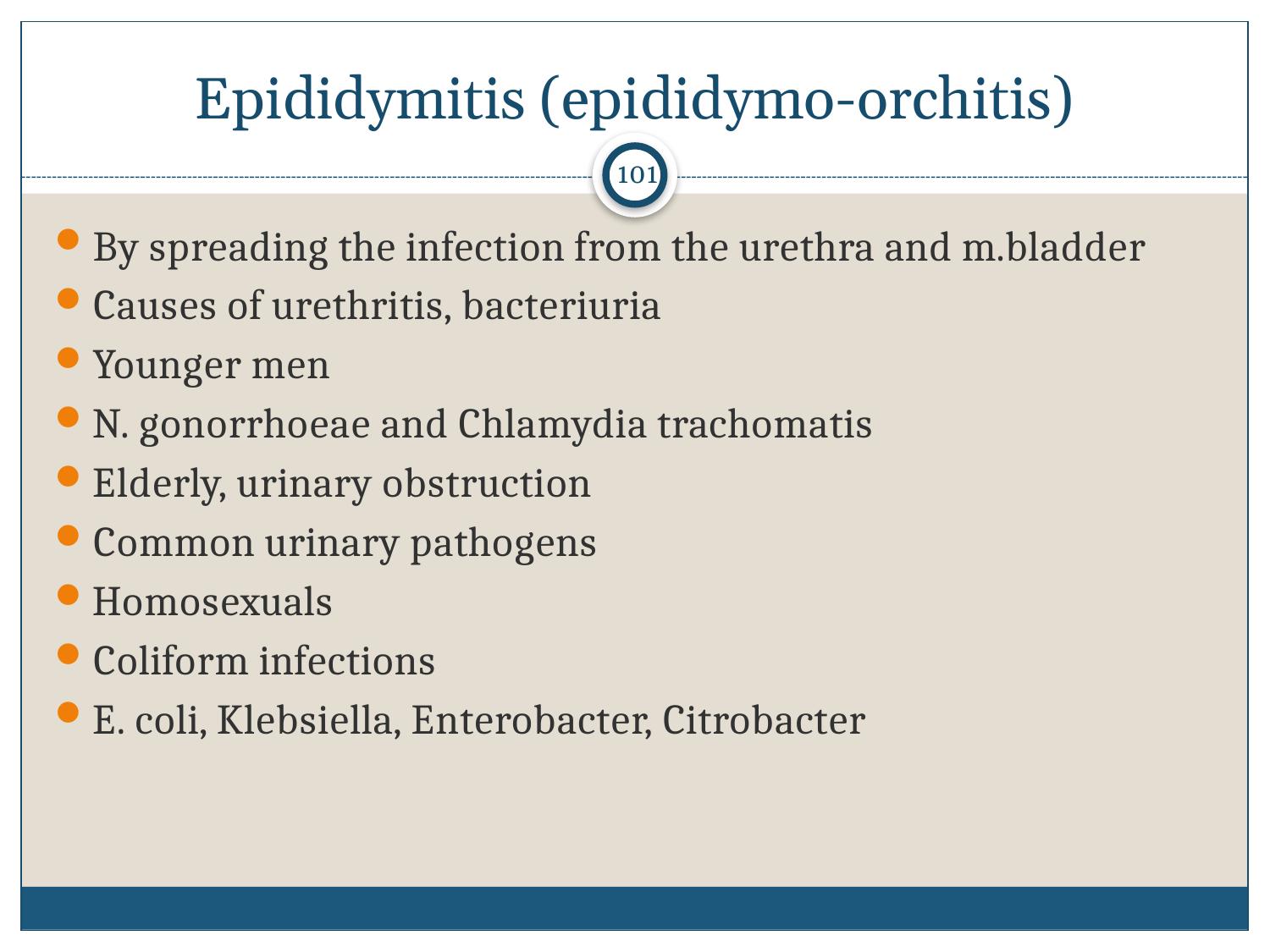

# Epididymitis (epididymo-orchitis)
101
By spreading the infection from the urethra and m.bladder
Causes of urethritis, bacteriuria
Younger men
N. gonorrhoeae and Chlamydia trachomatis
Elderly, urinary obstruction
Common urinary pathogens
Homosexuals
Coliform infections
E. coli, Klebsiella, Enterobacter, Citrobacter